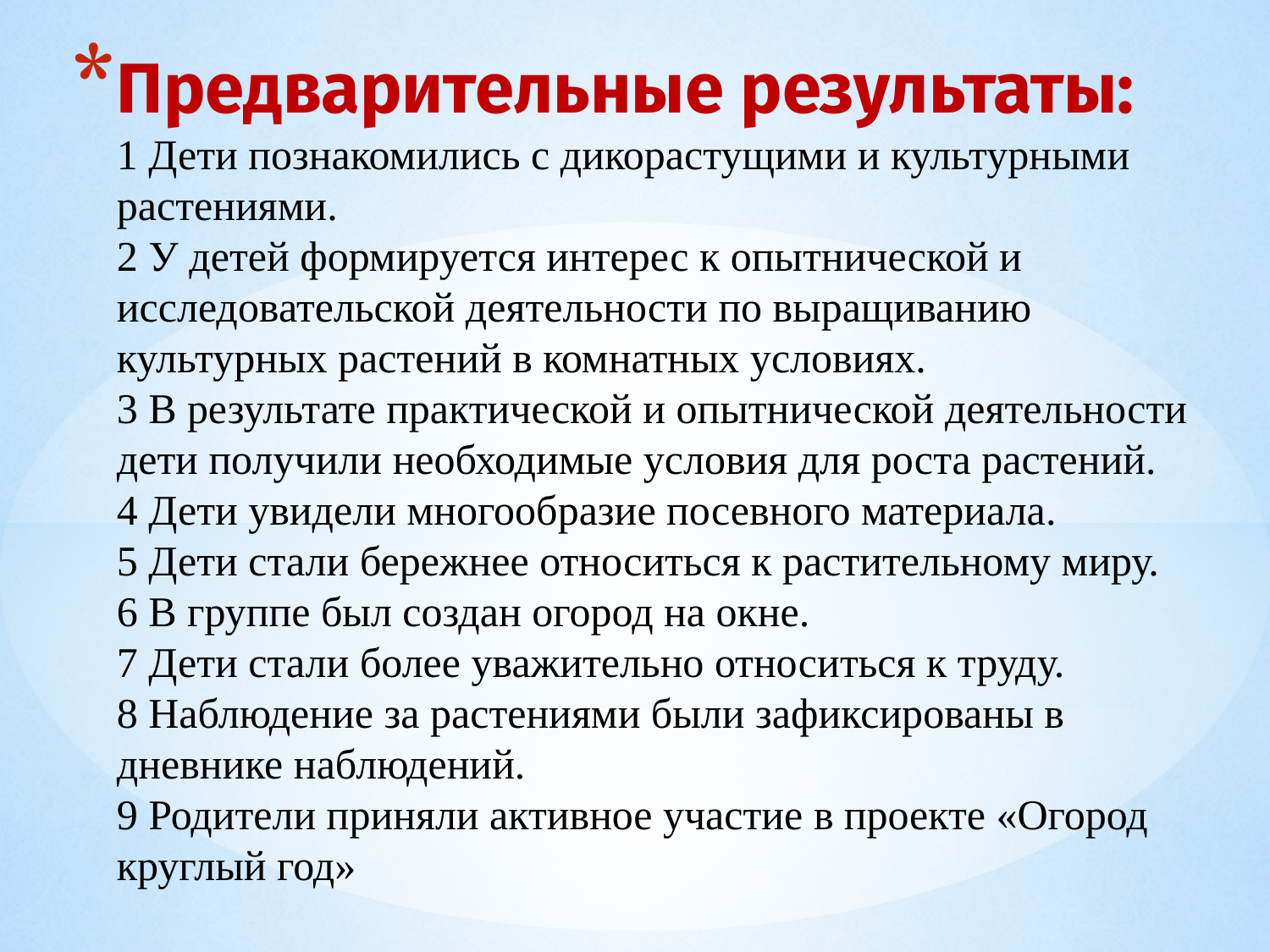

# Предварительные результаты: 1 Дети познакомились с дикорастущими и культурными растениями. 2 У детей формируется интерес к опытнической и исследовательской деятельности по выращиванию культурных растений в комнатных условиях. 3 В результате практической и опытнической деятельности дети получили необходимые условия для роста растений. 4 Дети увидели многообразие посевного материала. 5 Дети стали бережнее относиться к растительному миру. 6 В группе был создан огород на окне. 7 Дети стали более уважительно относиться к труду. 8 Наблюдение за растениями были зафиксированы в дневнике наблюдений. 9 Родители приняли активное участие в проекте «Огород круглый год»